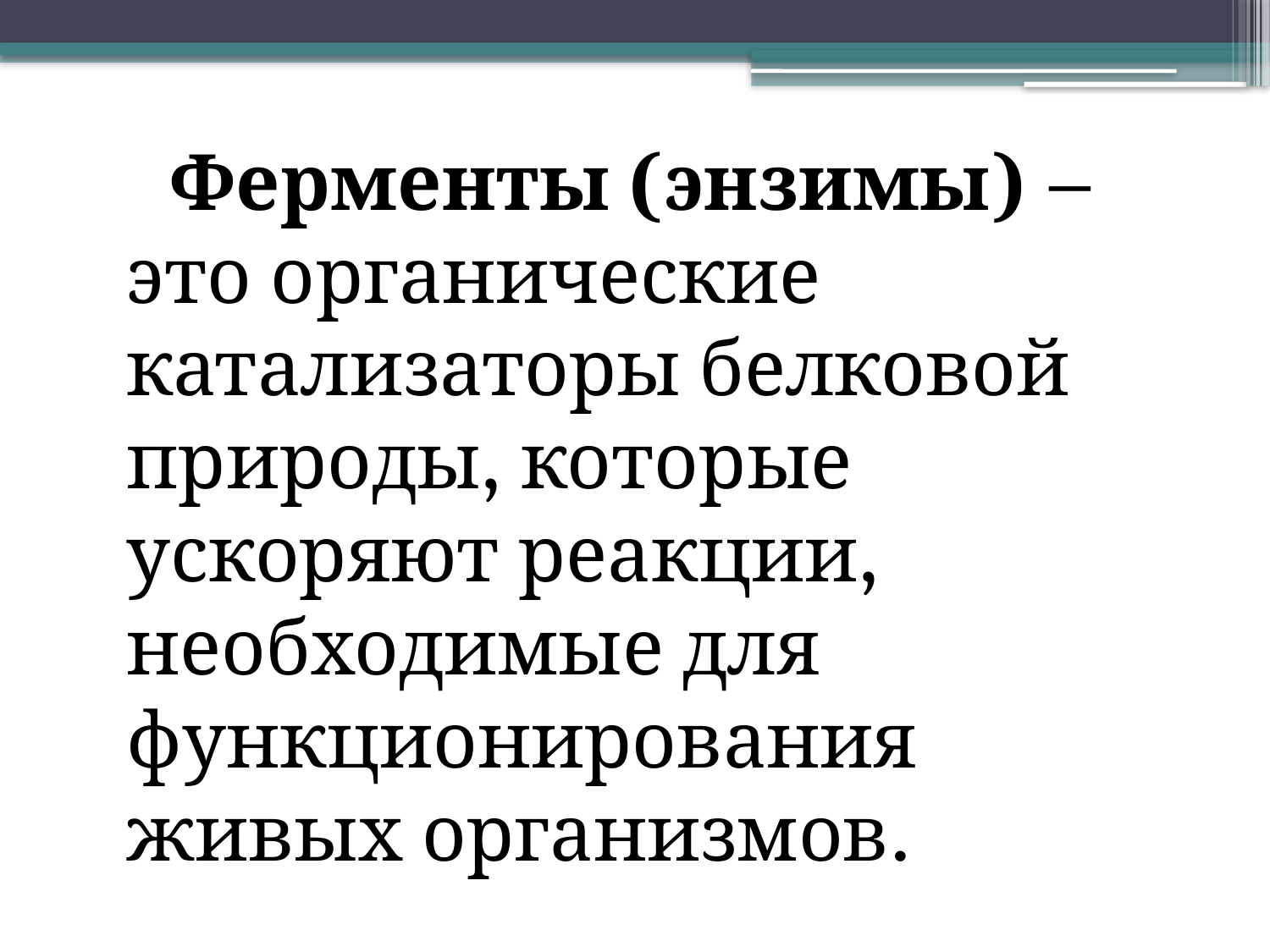

Ферменты (энзимы) – это органические катализаторы белковой природы, которые ускоряют реакции, необходимые для функционирования живых организмов.
#